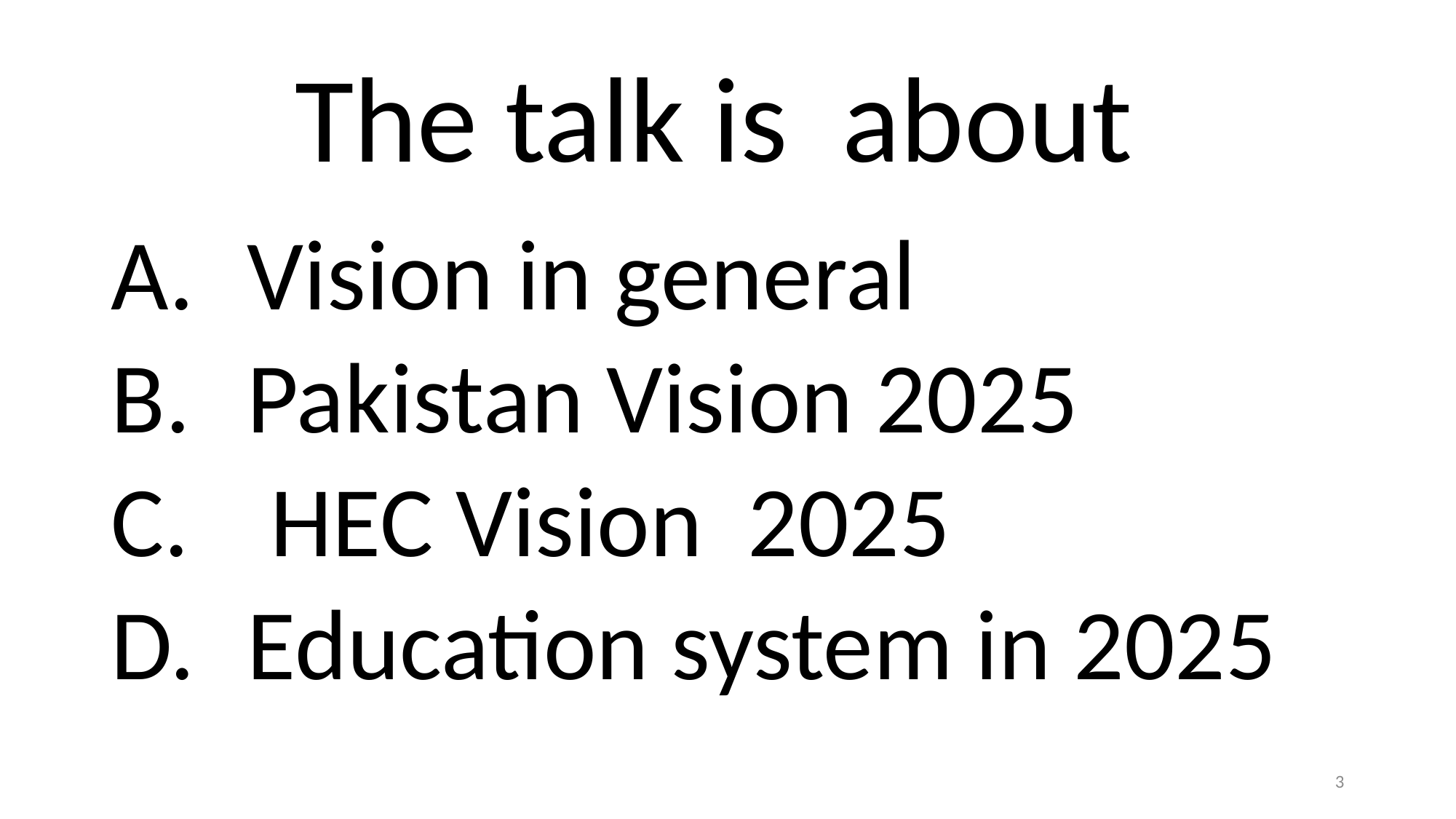

# The talk is  about
Vision in general
Pakistan Vision 2025
 HEC Vision  2025
Education system in 2025
3